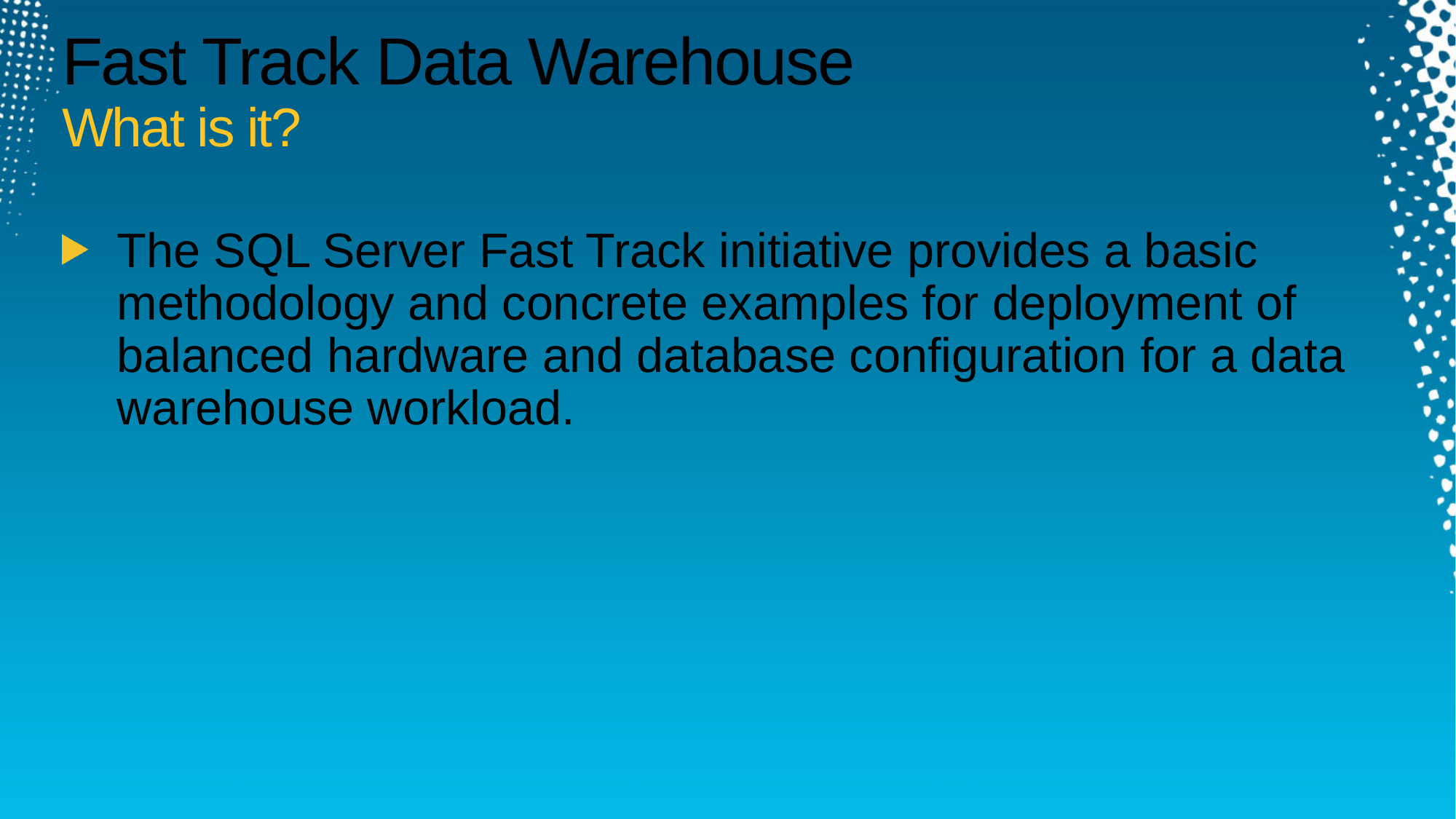

# Fast Track Data Warehouse What is it?
The SQL Server Fast Track initiative provides a basic methodology and concrete examples for deployment of balanced hardware and database configuration for a data warehouse workload.